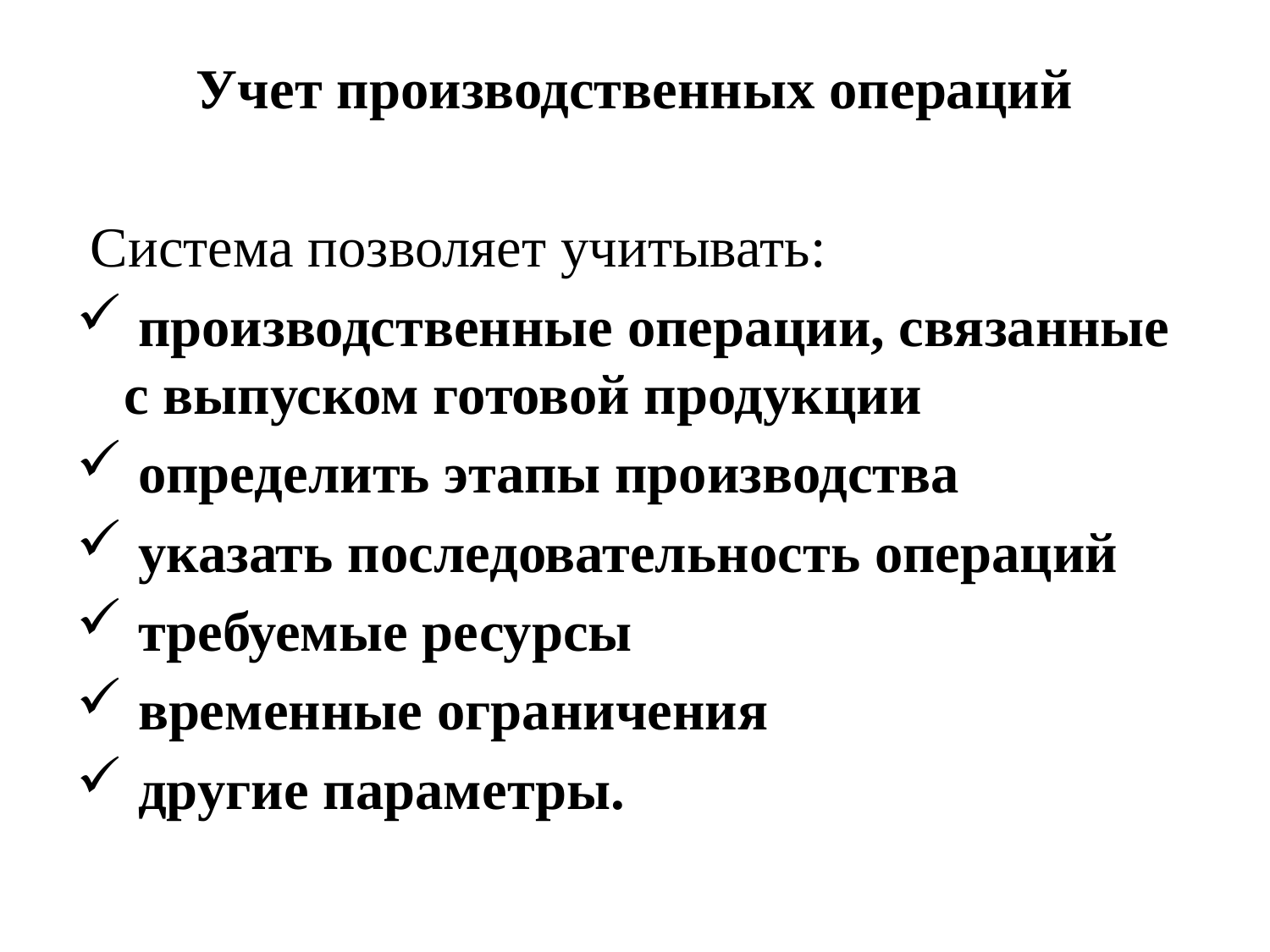

Учет производственных операций

 Система позволяет учитывать:
 производственные операции, связанные с выпуском готовой продукции
 определить этапы производства
 указать последовательность операций
 требуемые ресурсы
 временные ограничения
 другие параметры.